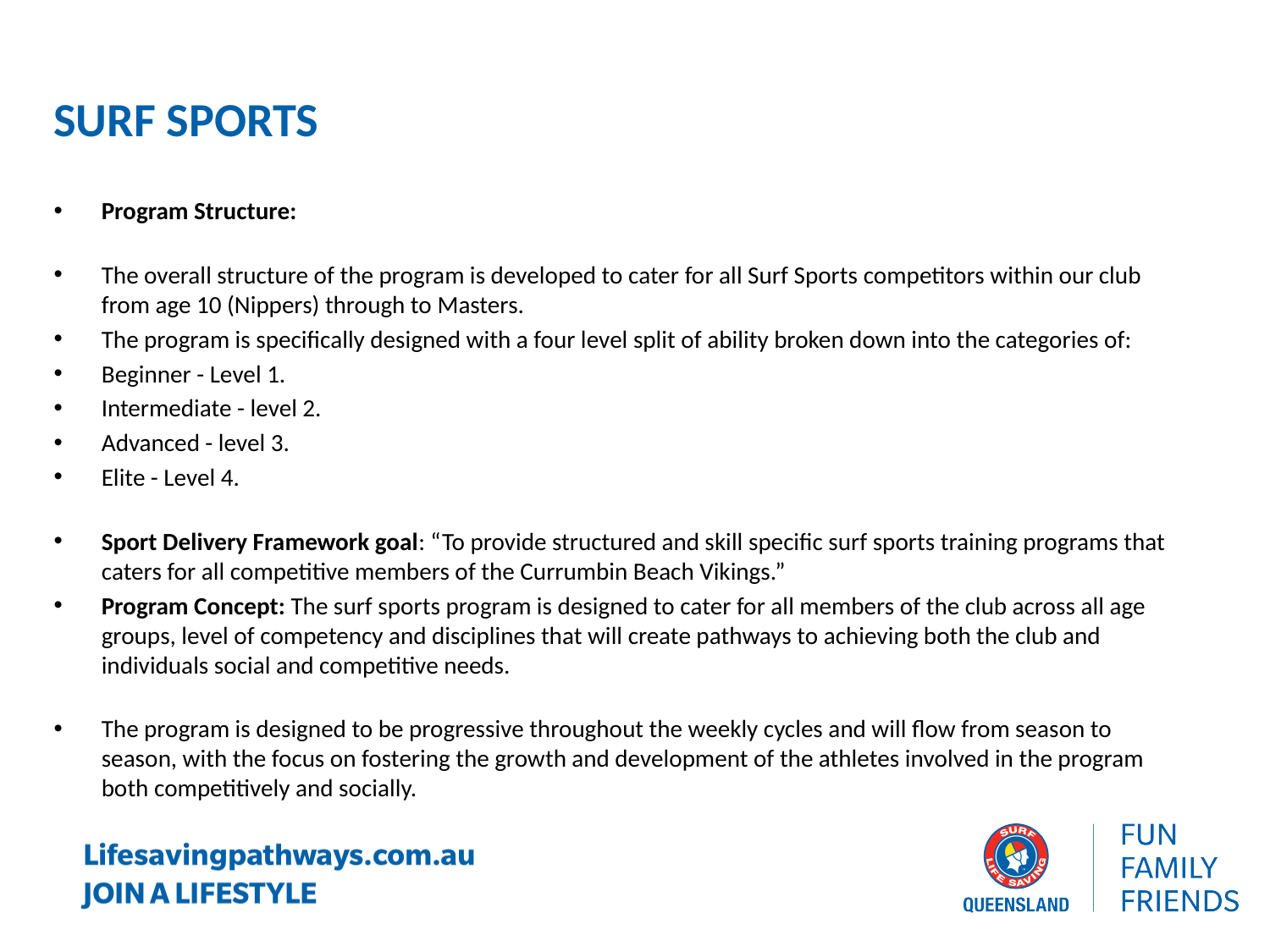

Surf sports
Program Structure:
The overall structure of the program is developed to cater for all Surf Sports competitors within our club from age 10 (Nippers) through to Masters.
The program is specifically designed with a four level split of ability broken down into the categories of:
Beginner - Level 1.
Intermediate - level 2.
Advanced - level 3.
Elite - Level 4.
Sport Delivery Framework goal: “To provide structured and skill specific surf sports training programs that caters for all competitive members of the Currumbin Beach Vikings.”
Program Concept: The surf sports program is designed to cater for all members of the club across all age groups, level of competency and disciplines that will create pathways to achieving both the club and individuals social and competitive needs.
The program is designed to be progressive throughout the weekly cycles and will flow from season to season, with the focus on fostering the growth and development of the athletes involved in the program both competitively and socially.